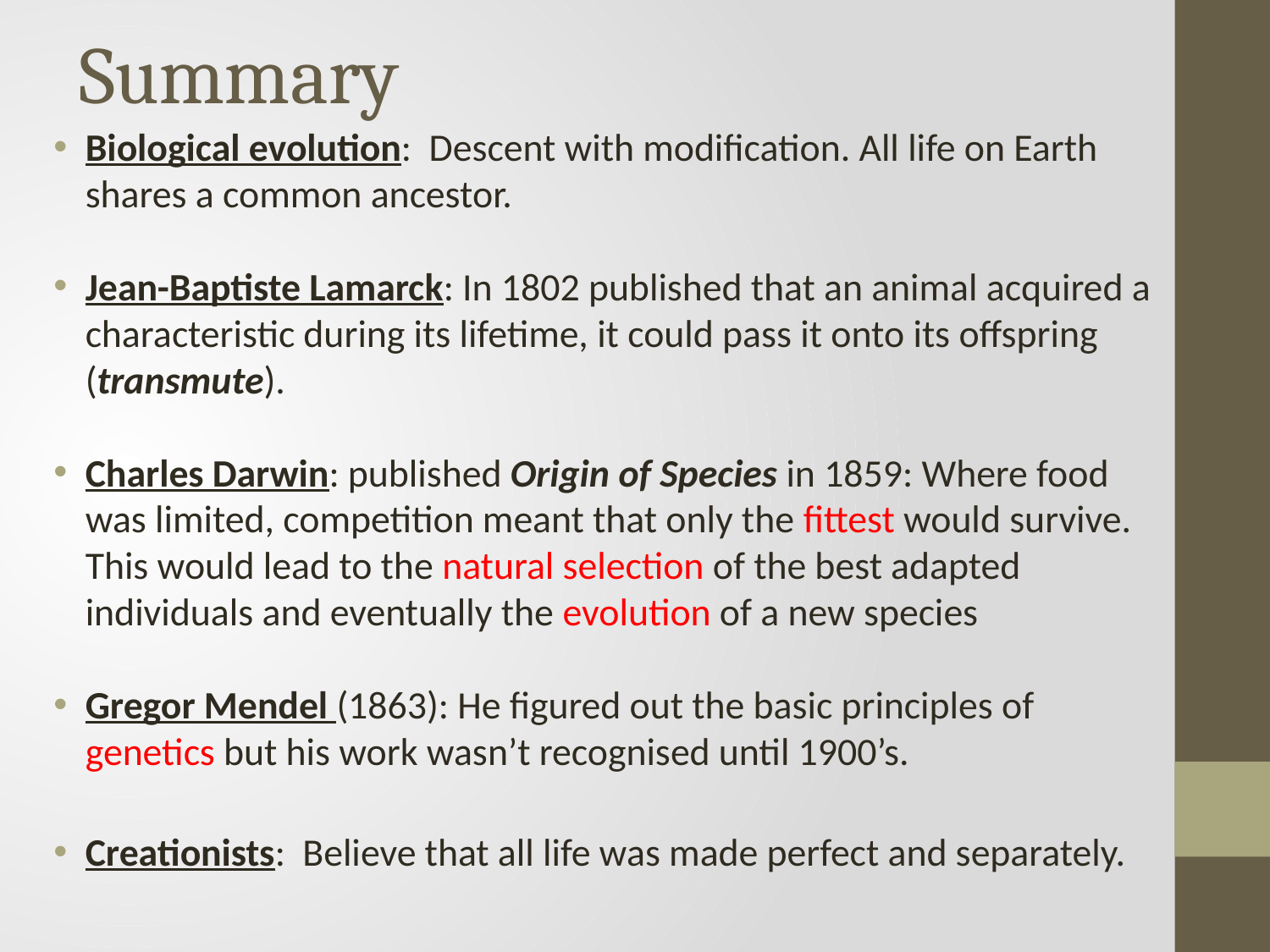

# Summary
Biological evolution:  Descent with modification. All life on Earth shares a common ancestor.

Jean-Baptiste Lamarck: In 1802 published that an animal acquired a characteristic during its lifetime, it could pass it onto its offspring (transmute).

Charles Darwin: published Origin of Species in 1859: Where food was limited, competition meant that only the fittest would survive. This would lead to the natural selection of the best adapted individuals and eventually the evolution of a new species

Gregor Mendel (1863): He figured out the basic principles of genetics but his work wasn’t recognised until 1900’s.

Creationists:  Believe that all life was made perfect and separately.